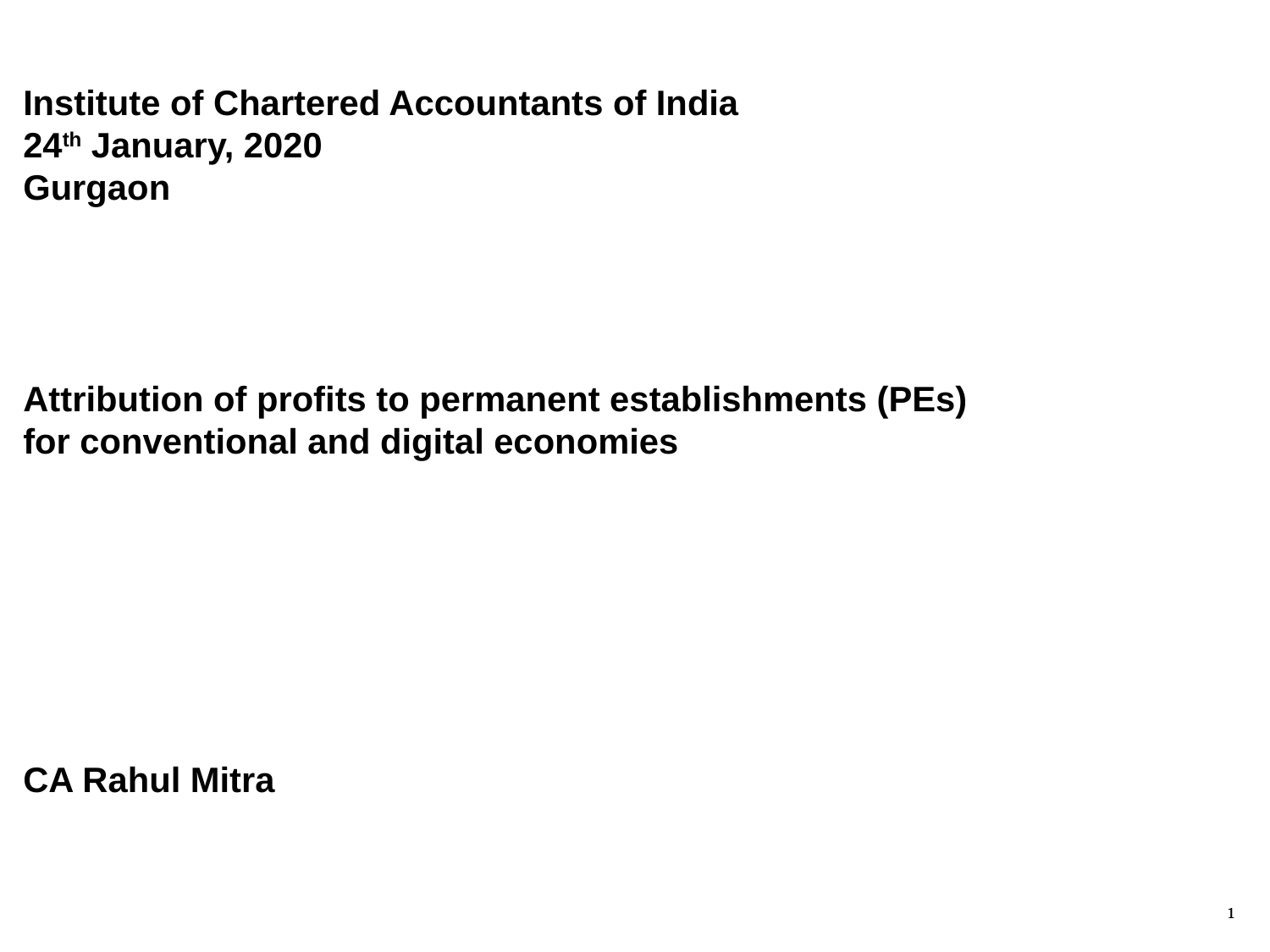

Institute of Chartered Accountants of India
24th January, 2020
Gurgaon

Attribution of profits to permanent establishments (PEs)
for conventional and digital economies

CA Rahul Mitra